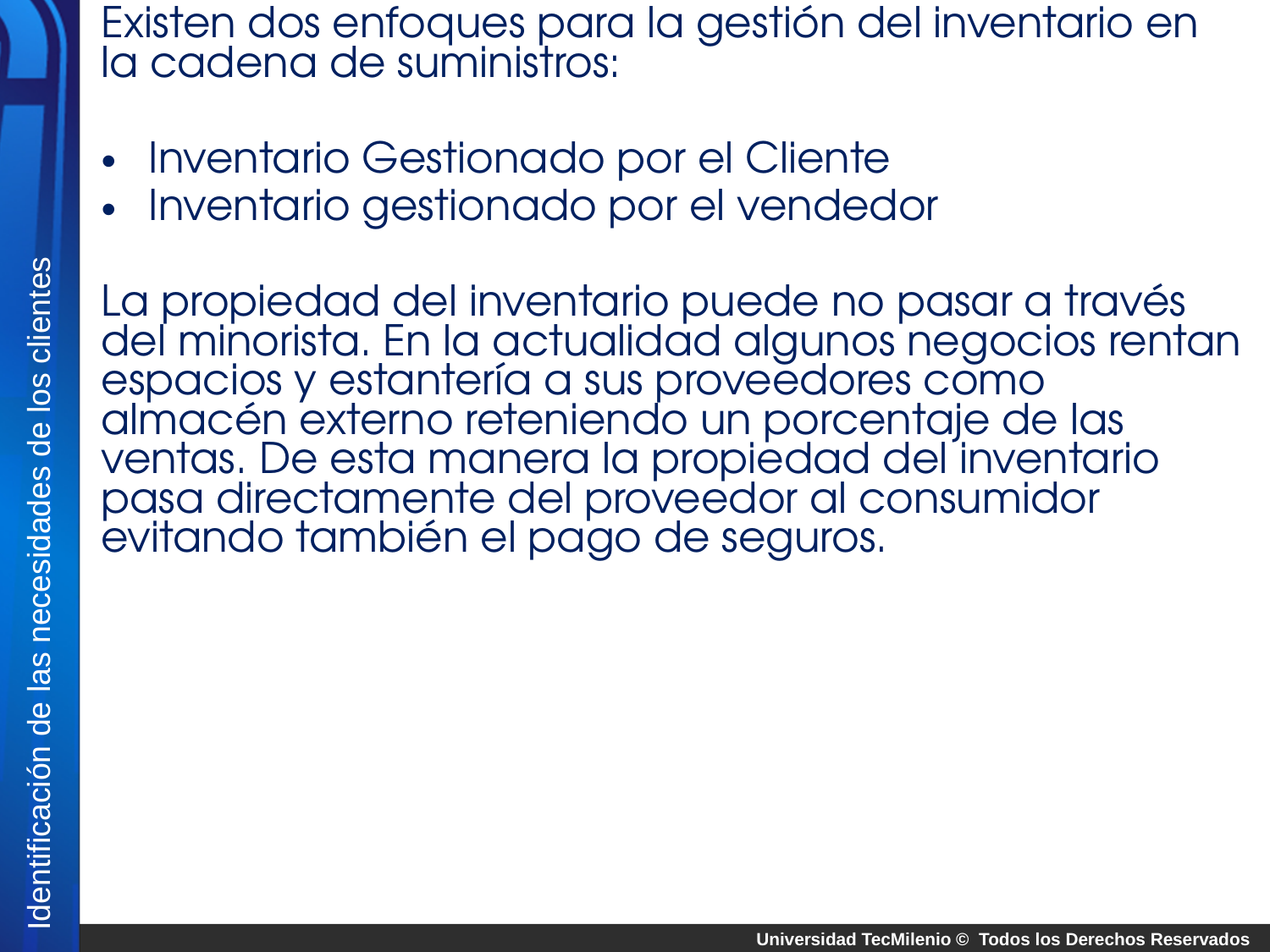

Existen dos enfoques para la gestión del inventario en la cadena de suministros:

Inventario Gestionado por el Cliente
Inventario gestionado por el vendedor

La propiedad del inventario puede no pasar a través del minorista. En la actualidad algunos negocios rentan espacios y estantería a sus proveedores como almacén externo reteniendo un porcentaje de las ventas. De esta manera la propiedad del inventario pasa directamente del proveedor al consumidor evitando también el pago de seguros.

Identificación de las necesidades de los clientes